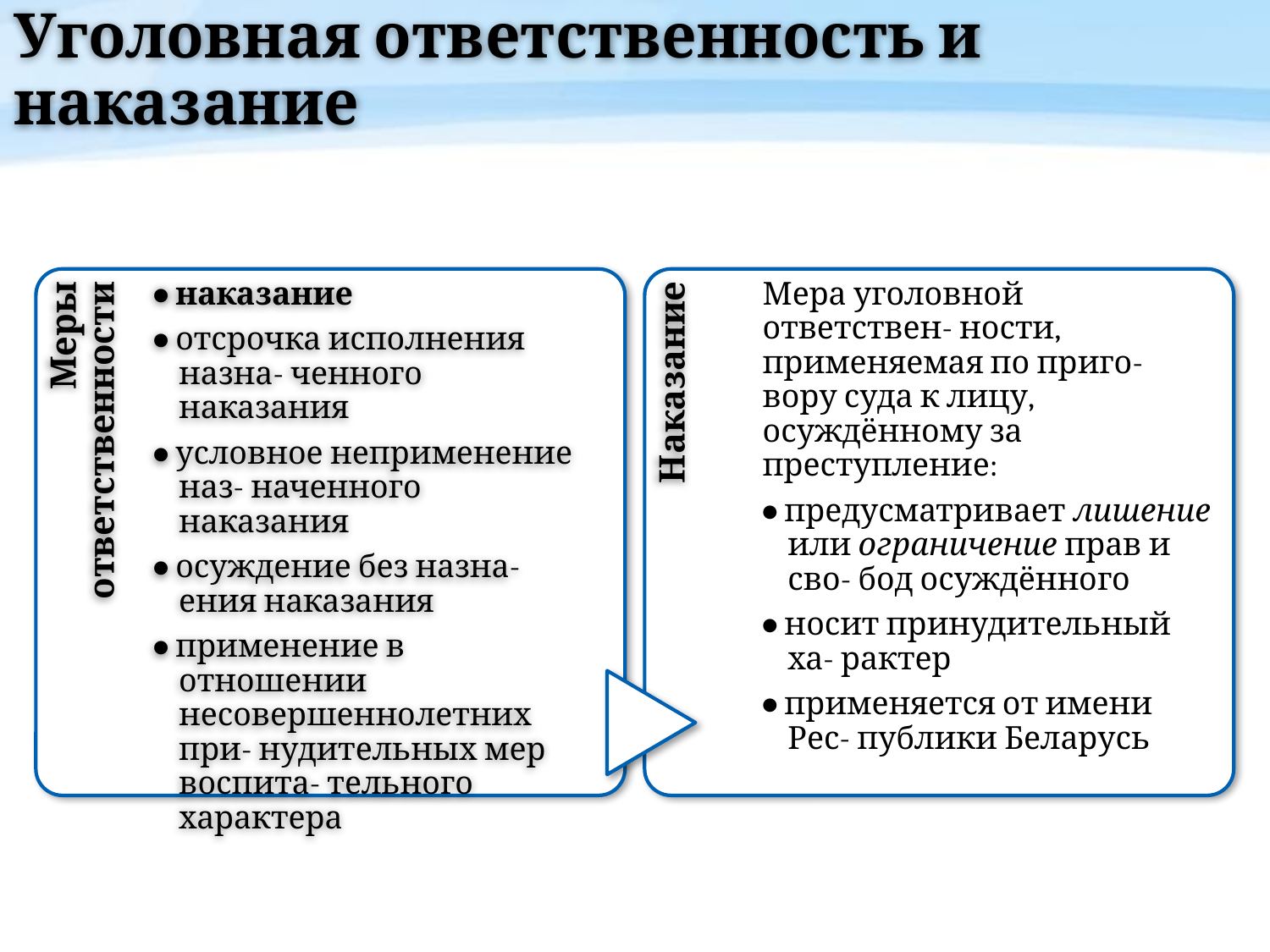

# Уголовная ответственность и наказание
Мера уголовной ответствен- ности, применяемая по приго- вору суда к лицу, осуждённому за преступление:
⦁ предусматривает лишение или ограничение прав и сво- бод осуждённого
⦁ носит принудительный ха- рактер
⦁ применяется от имени Рес- публики Беларусь

⦁ наказание
⦁ отсрочка исполнения назна- ченного наказания
⦁ условное неприменение наз- наченного наказания
⦁ осуждение без назна-ения наказания
⦁ применение в отношении несовершеннолетних при- нудительных мер воспита- тельного характера

Меры ответственности
Наказание